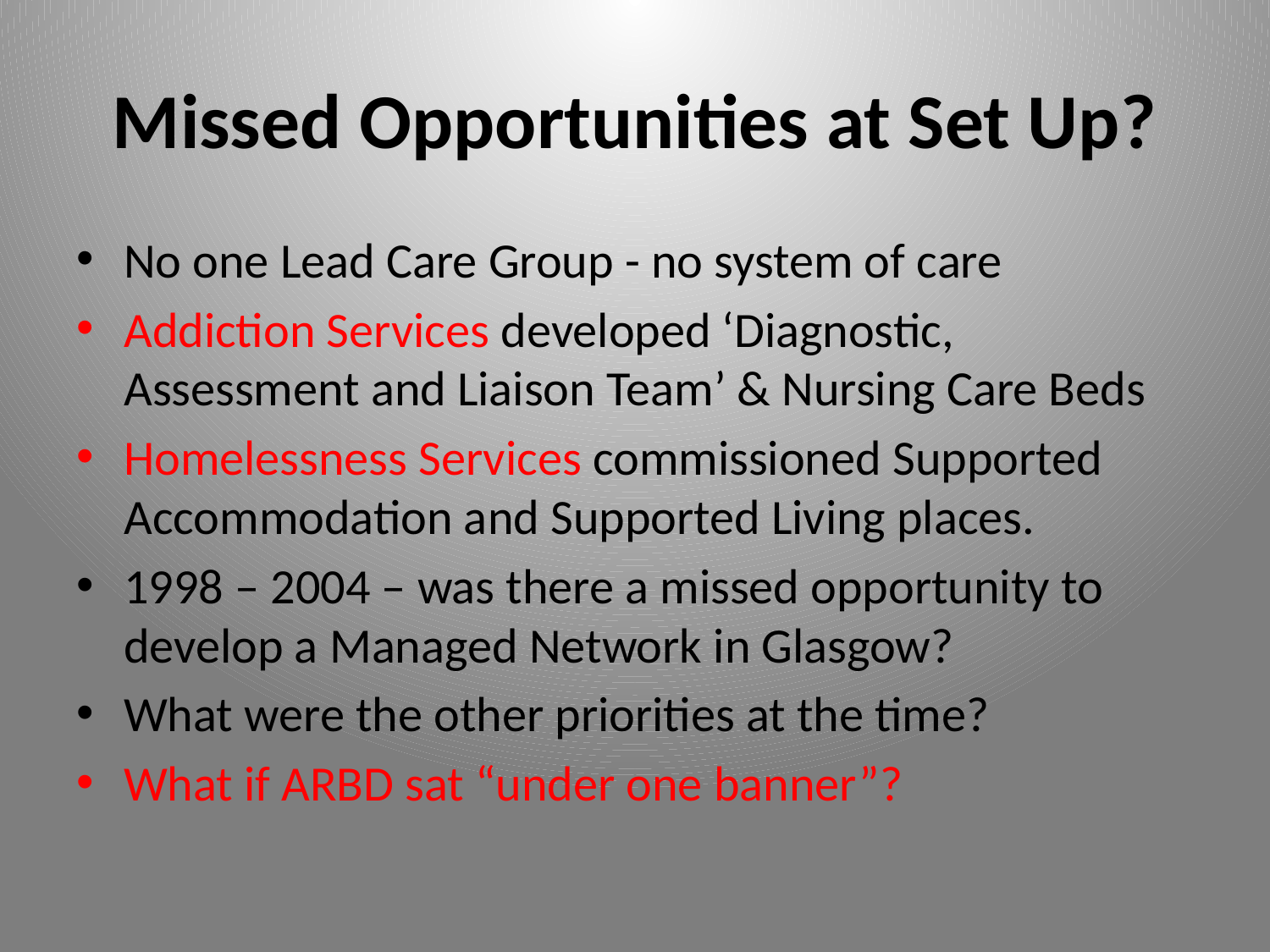

# Missed Opportunities at Set Up?
No one Lead Care Group - no system of care
Addiction Services developed ‘Diagnostic, Assessment and Liaison Team’ & Nursing Care Beds
Homelessness Services commissioned Supported Accommodation and Supported Living places.
1998 – 2004 – was there a missed opportunity to develop a Managed Network in Glasgow?
What were the other priorities at the time?
What if ARBD sat “under one banner”?